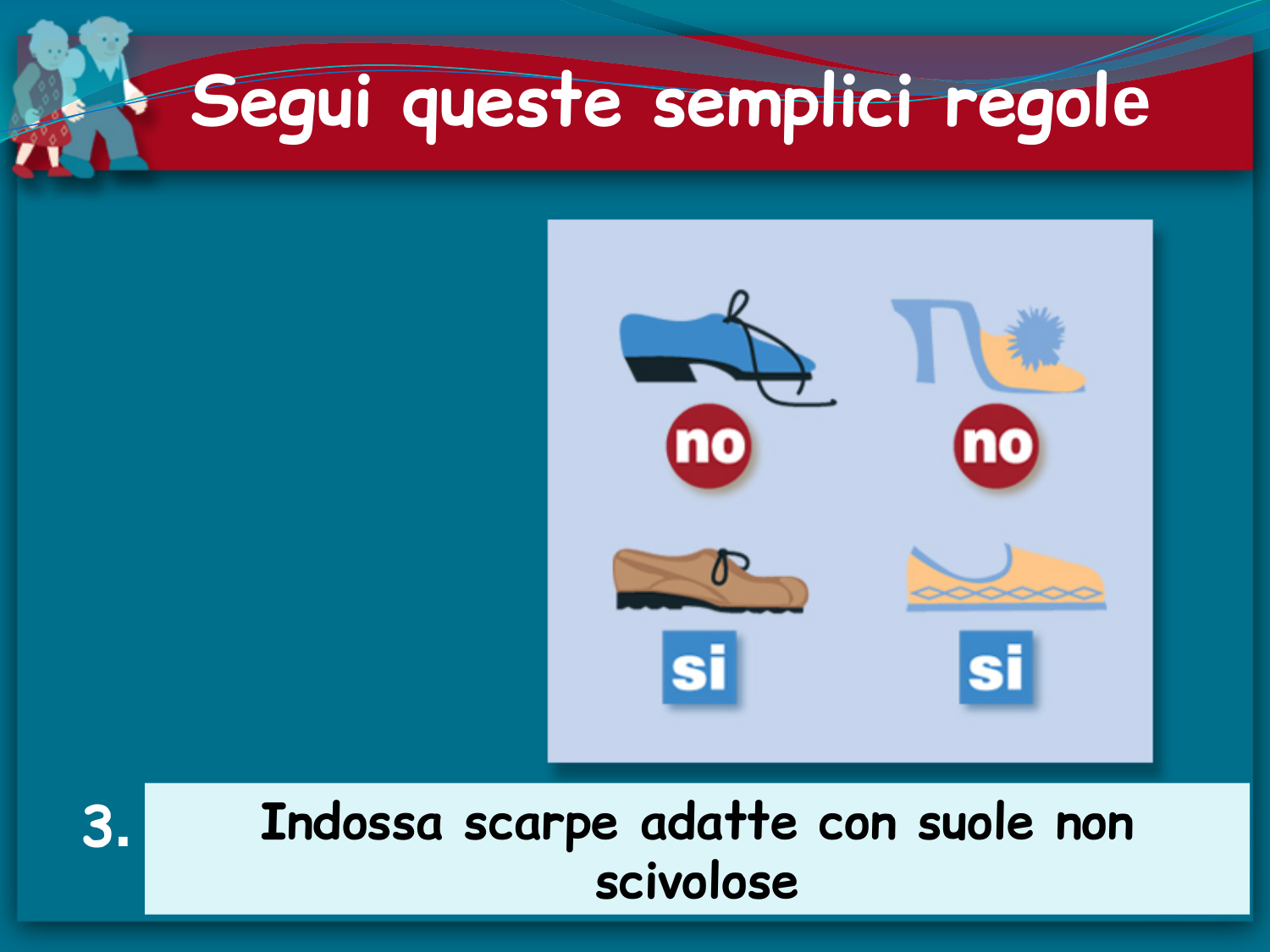

Segui queste semplici regole
3.
Indossa scarpe adatte con suole non scivolose